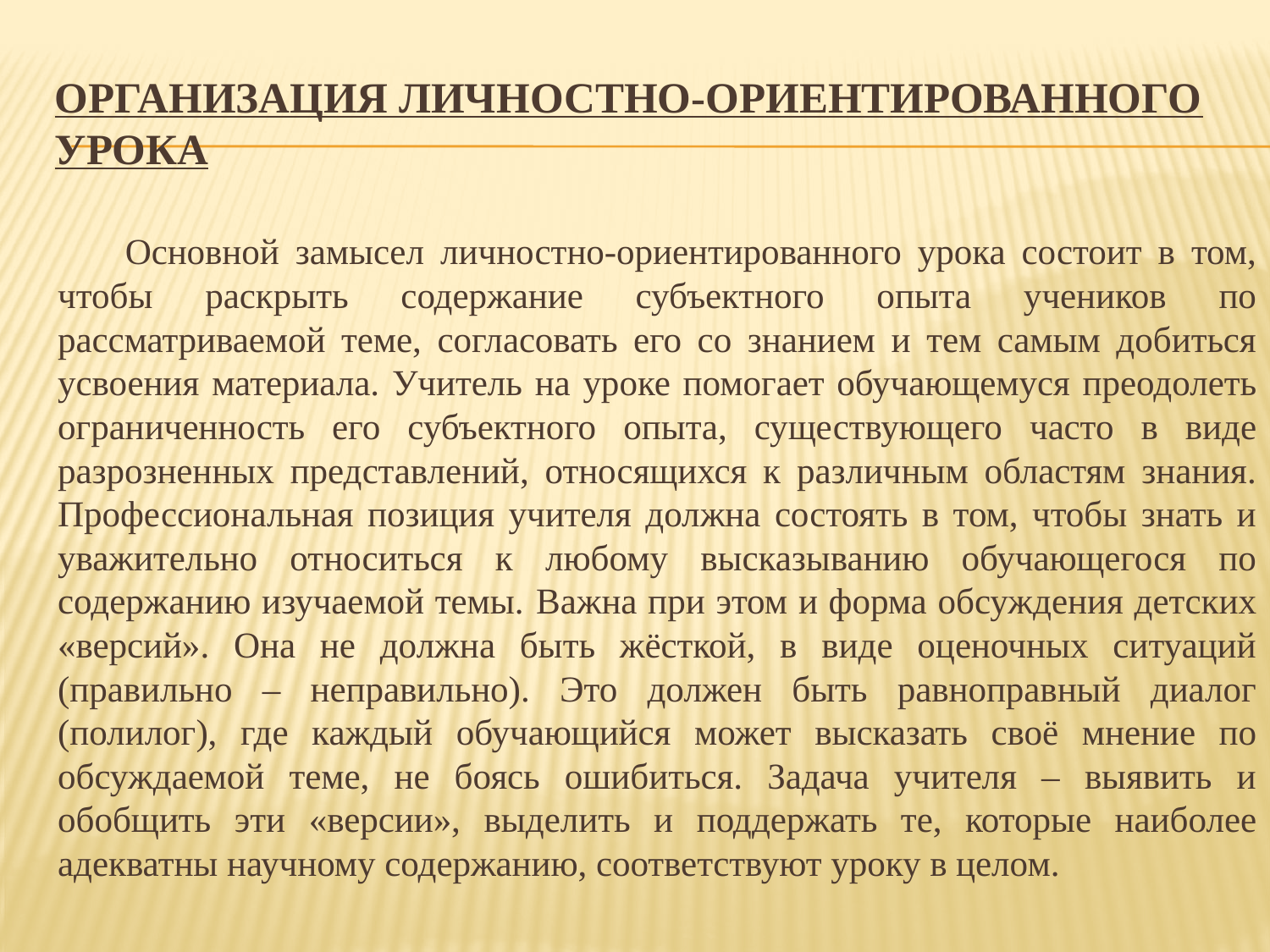

# Организация личностно-ориентированного урока
        Основной замысел личностно-ориентированного урока состоит в том, чтобы раскрыть содержание субъектного опыта учеников по рассматриваемой теме, согласовать его со знанием и тем самым добиться усвоения материала. Учитель на уроке помогает обучающемуся преодолеть ограниченность его субъектного опыта, существующего часто в виде разрозненных представлений, относящихся к различным областям знания. Профессиональная позиция учителя должна состоять в том, чтобы знать и уважительно относиться к любому высказыванию обучающегося по содержанию изучаемой темы. Важна при этом и форма обсуждения детских «версий». Она не должна быть жёсткой, в виде оценочных ситуаций (правильно – неправильно). Это должен быть равноправный диалог (полилог), где каждый обучающийся может высказать своё мнение по обсуждаемой теме, не боясь ошибиться. Задача учителя – выявить и обобщить эти «версии», выделить и поддержать те, которые наиболее адекватны научному содержанию, соответствуют уроку в целом.